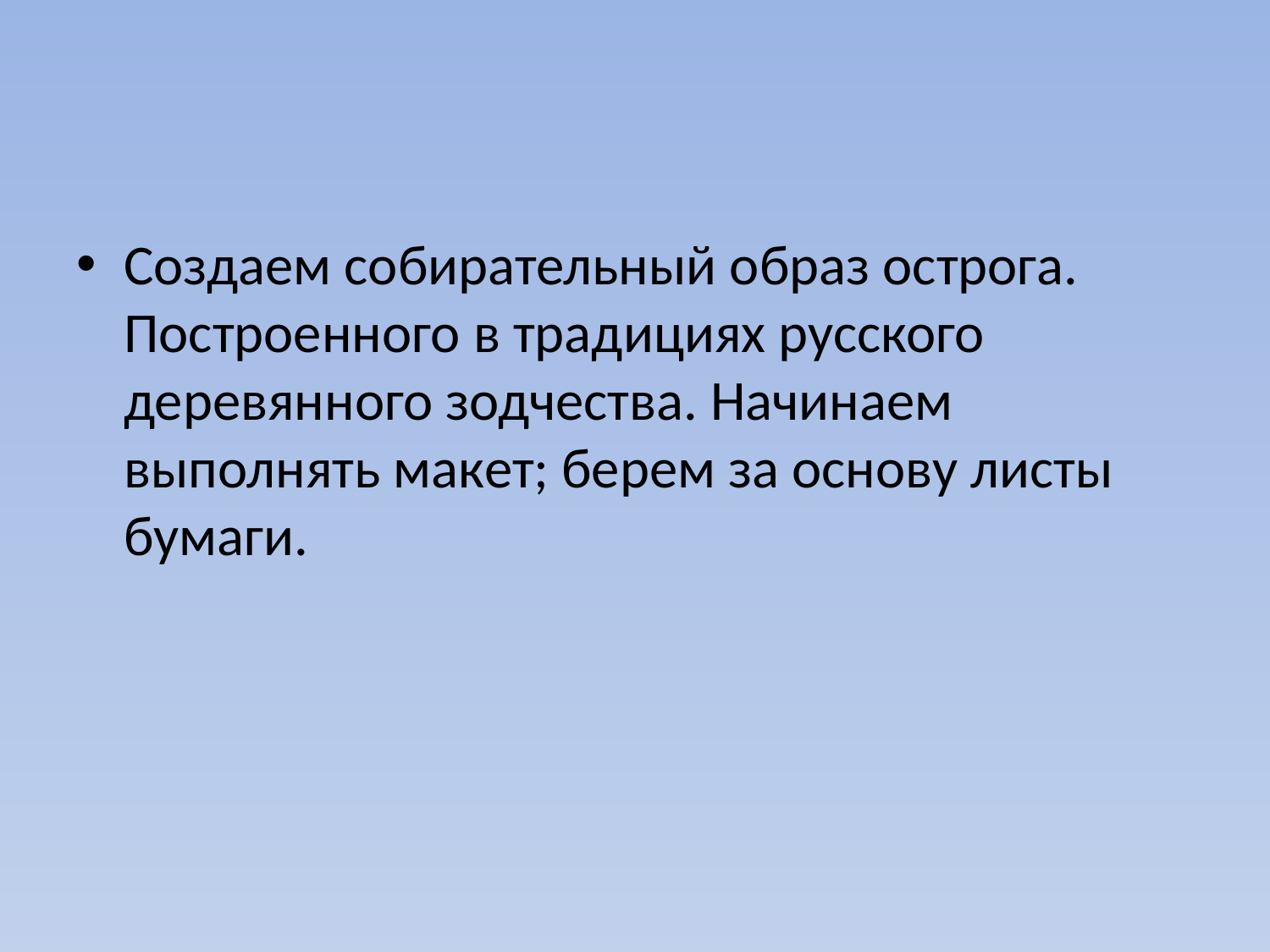

Создаем собирательный образ острога. Построенного в традициях русского деревянного зодчества. Начинаем выполнять макет; берем за основу листы бумаги.